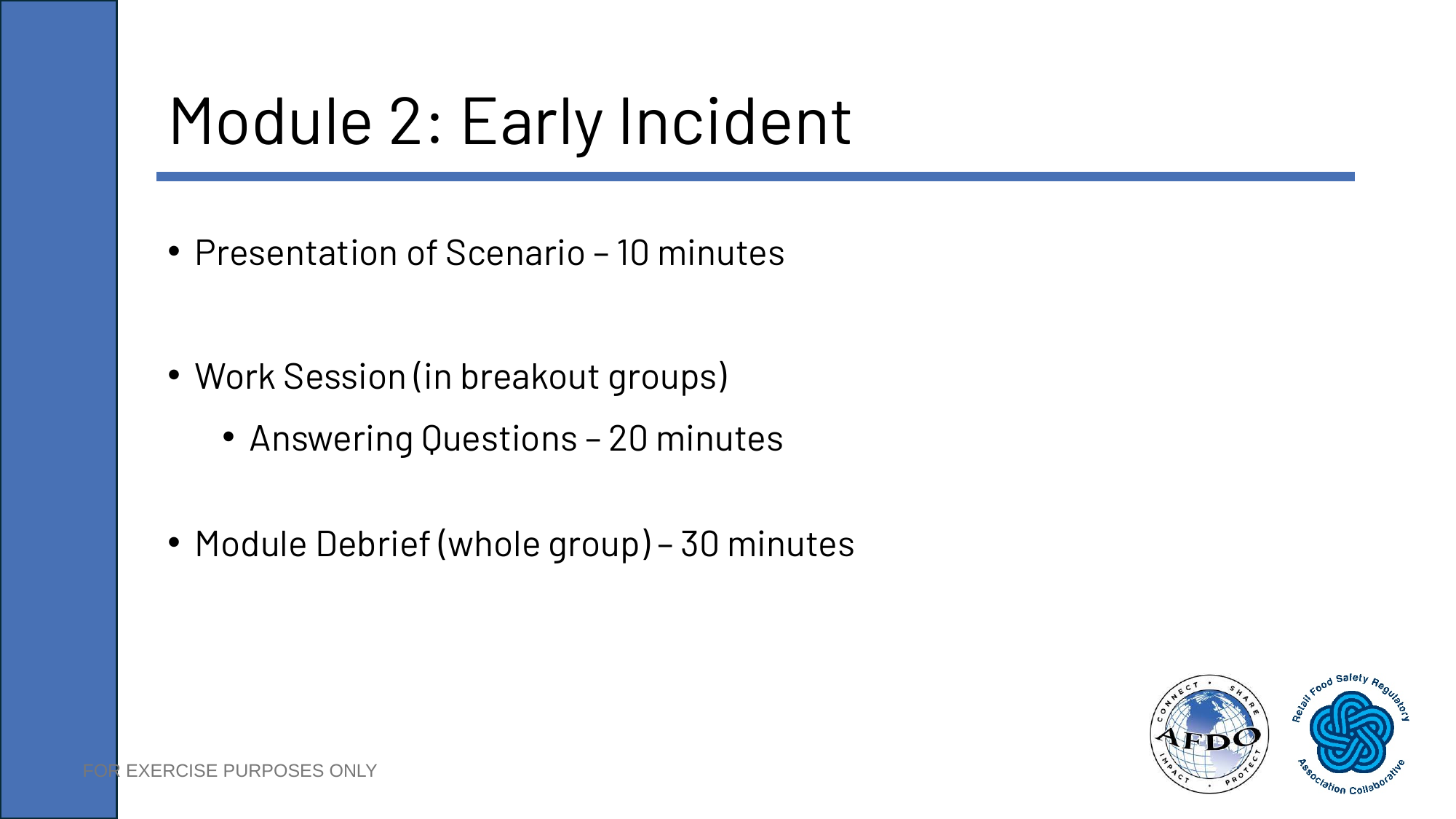

# Module 2: Early Incident
Presentation of Scenario – 10 minutes

Work Session (in breakout groups)
Answering Questions – 20 minutes
Module Debrief (whole group) – 30 minutes
FOR EXERCISE PURPOSES ONLY